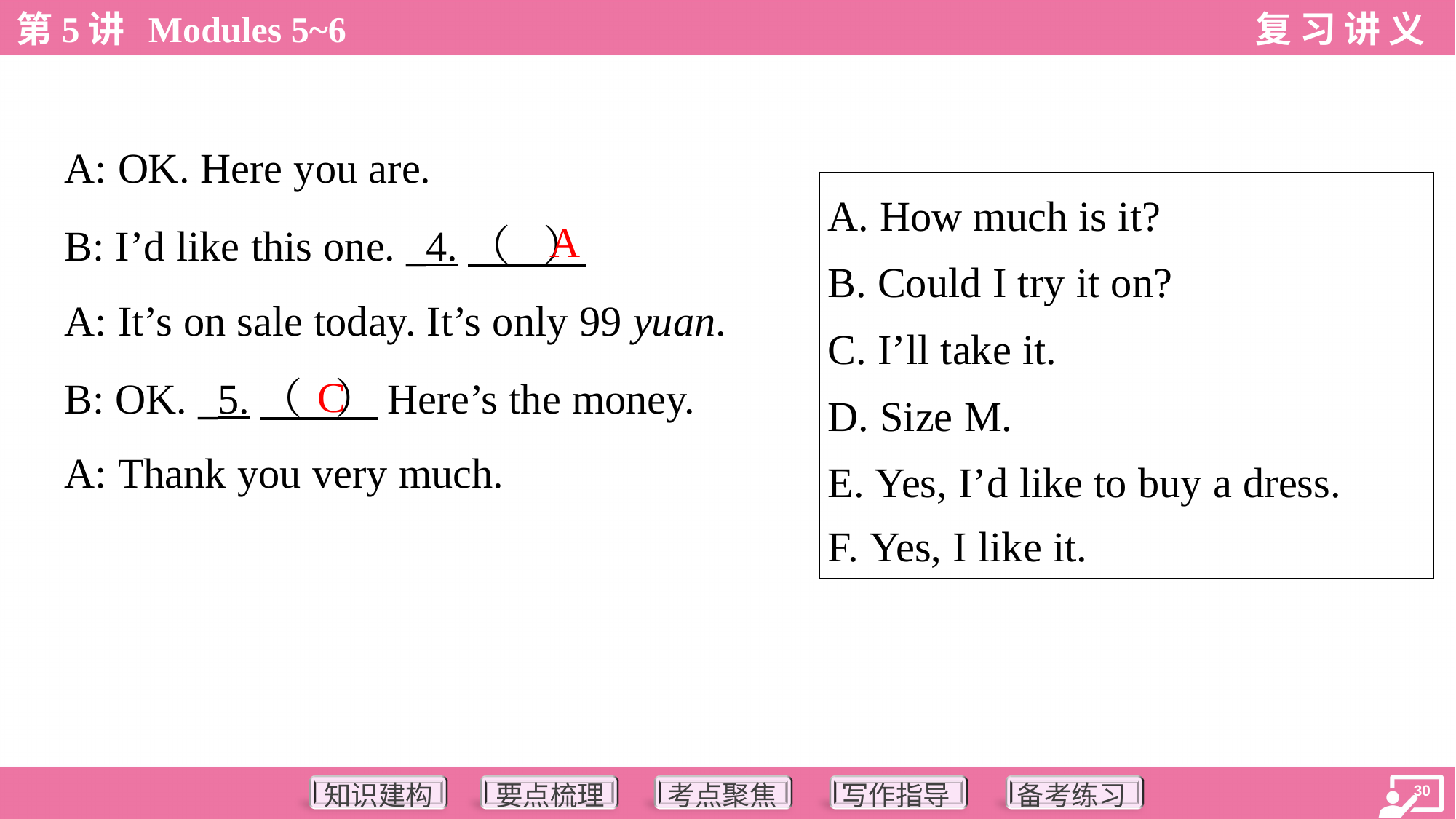

A: OK. Here you are.
| A. How much is it? B. Could I try it on? C. I’ll take it. D. Size M. E. Yes, I’d like to buy a dress. F. Yes, I like it. |
| --- |
A
B: I’d like this one. _4.（   ）
A: It’s on sale today. It’s only 99 yuan.
B: OK. _5.（   ）Here’s the money.
A: Thank you very much.
C